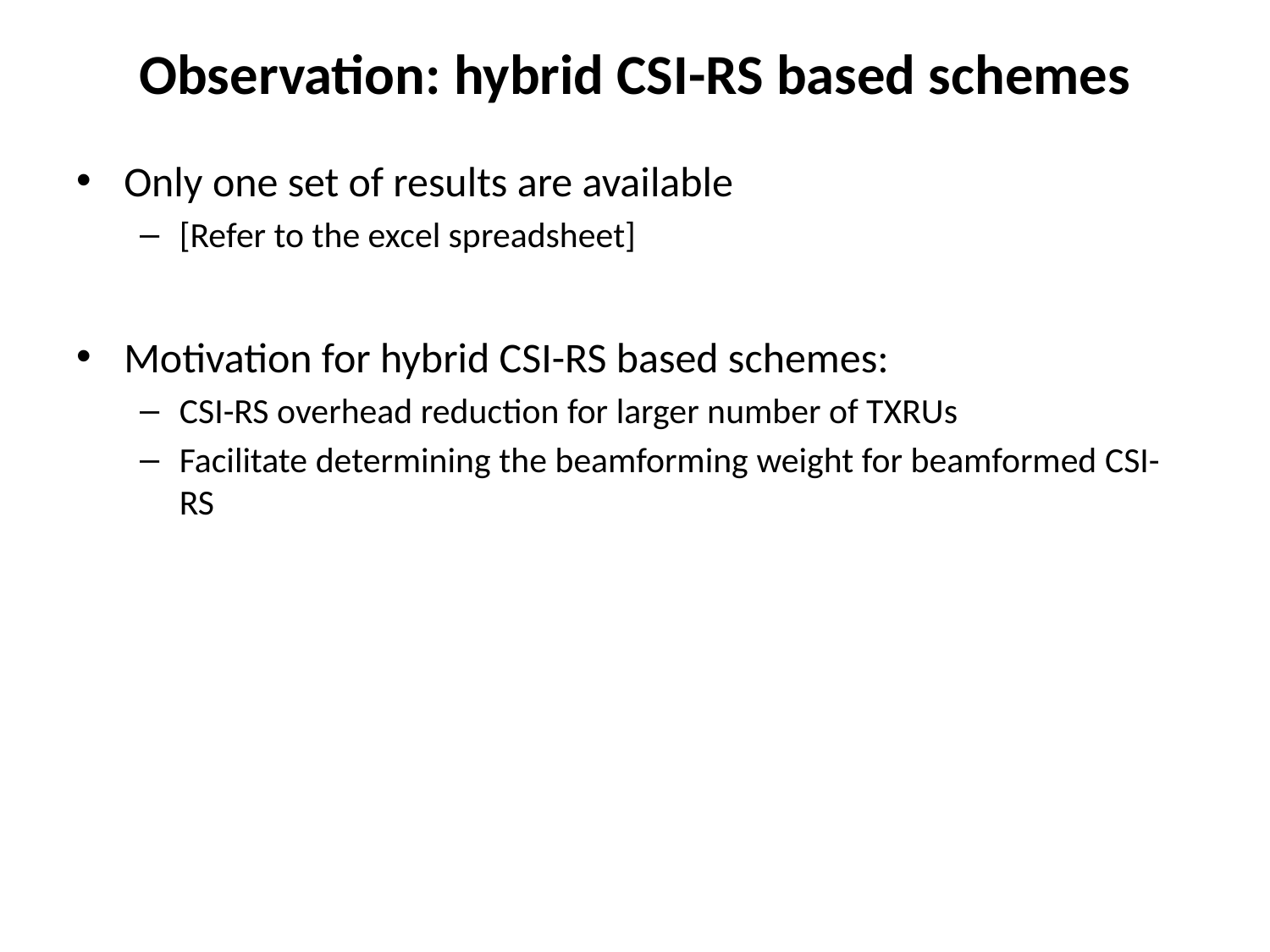

# Observation: hybrid CSI-RS based schemes
Only one set of results are available
[Refer to the excel spreadsheet]

Motivation for hybrid CSI-RS based schemes:
CSI-RS overhead reduction for larger number of TXRUs
Facilitate determining the beamforming weight for beamformed CSI-RS